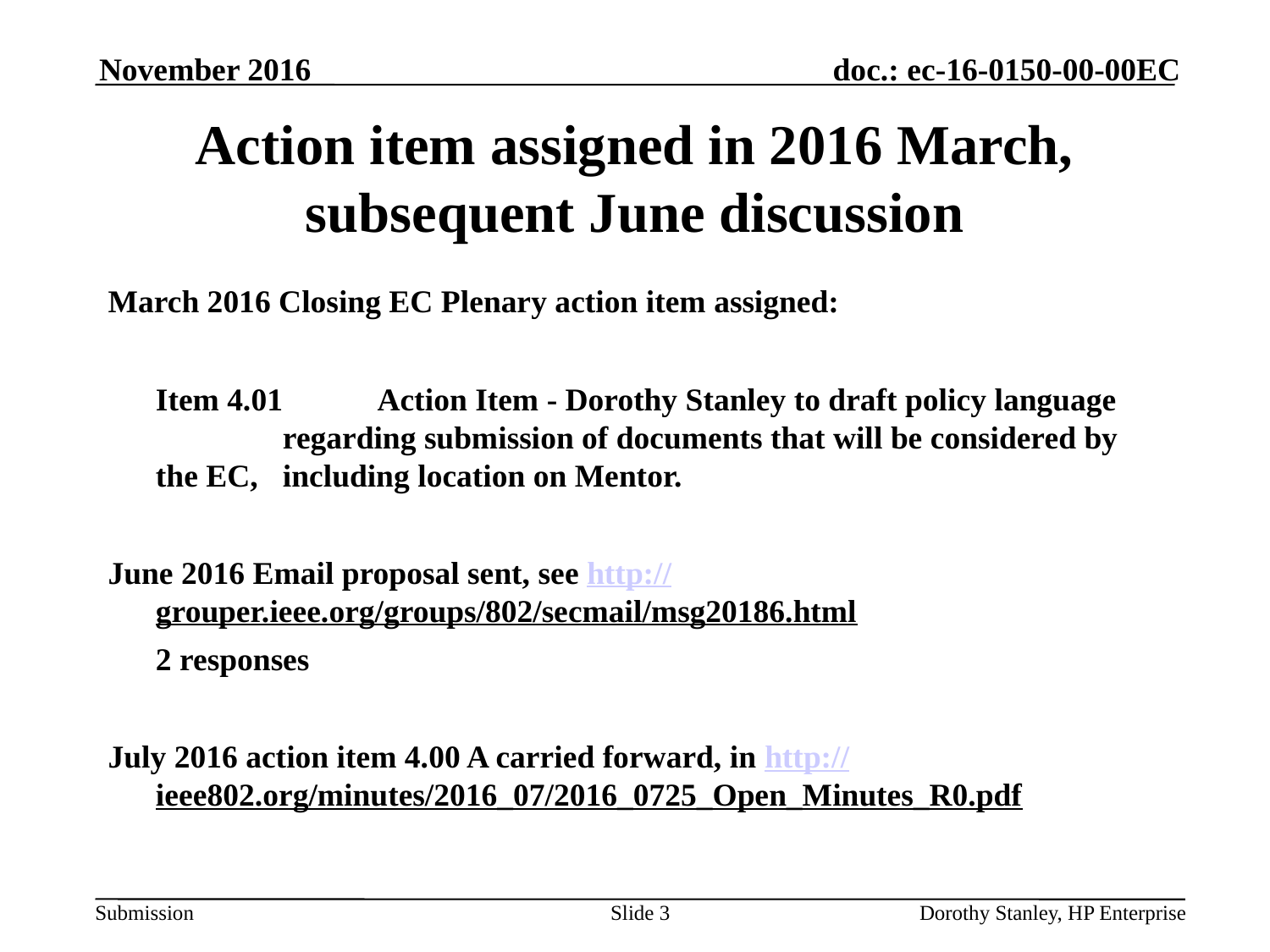

November 2016
# Action item assigned in 2016 March, subsequent June discussion
March 2016 Closing EC Plenary action item assigned:

	Item 4.01            Action Item - Dorothy Stanley to draft policy language 	regarding submission of documents that will be considered by the EC, 	including location on Mentor.

June 2016 Email proposal sent, see http://grouper.ieee.org/groups/802/secmail/msg20186.html
	2 responses

July 2016 action item 4.00 A carried forward, in http://ieee802.org/minutes/2016_07/2016_0725_Open_Minutes_R0.pdf

Slide 3
Dorothy Stanley, HP Enterprise